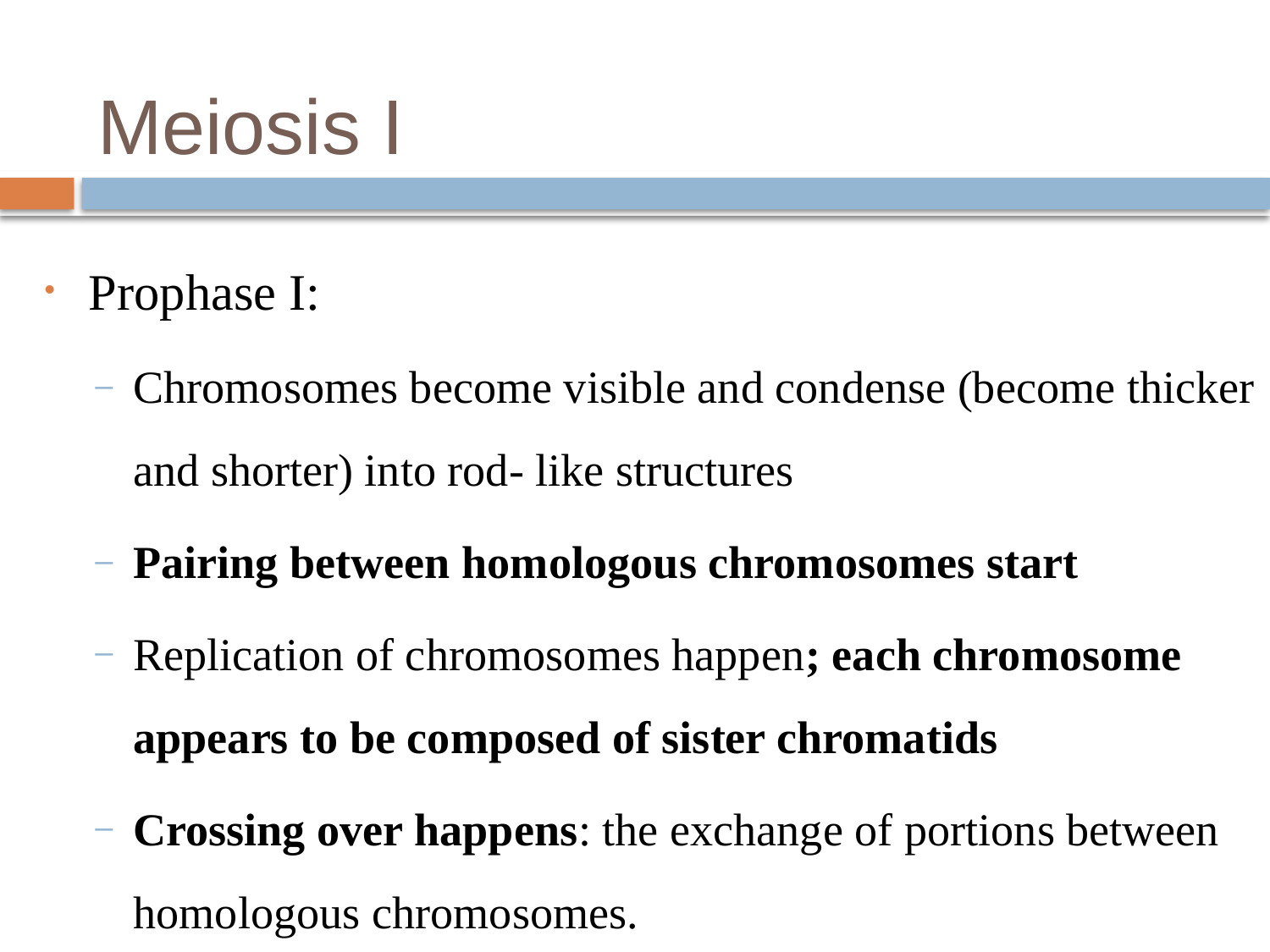

# Meiosis I
Prophase I:
Chromosomes become visible and condense (become thicker and shorter) into rod- like structures
Pairing between homologous chromosomes start
Replication of chromosomes happen; each chromosome appears to be composed of sister chromatids
Crossing over happens: the exchange of portions between homologous chromosomes.